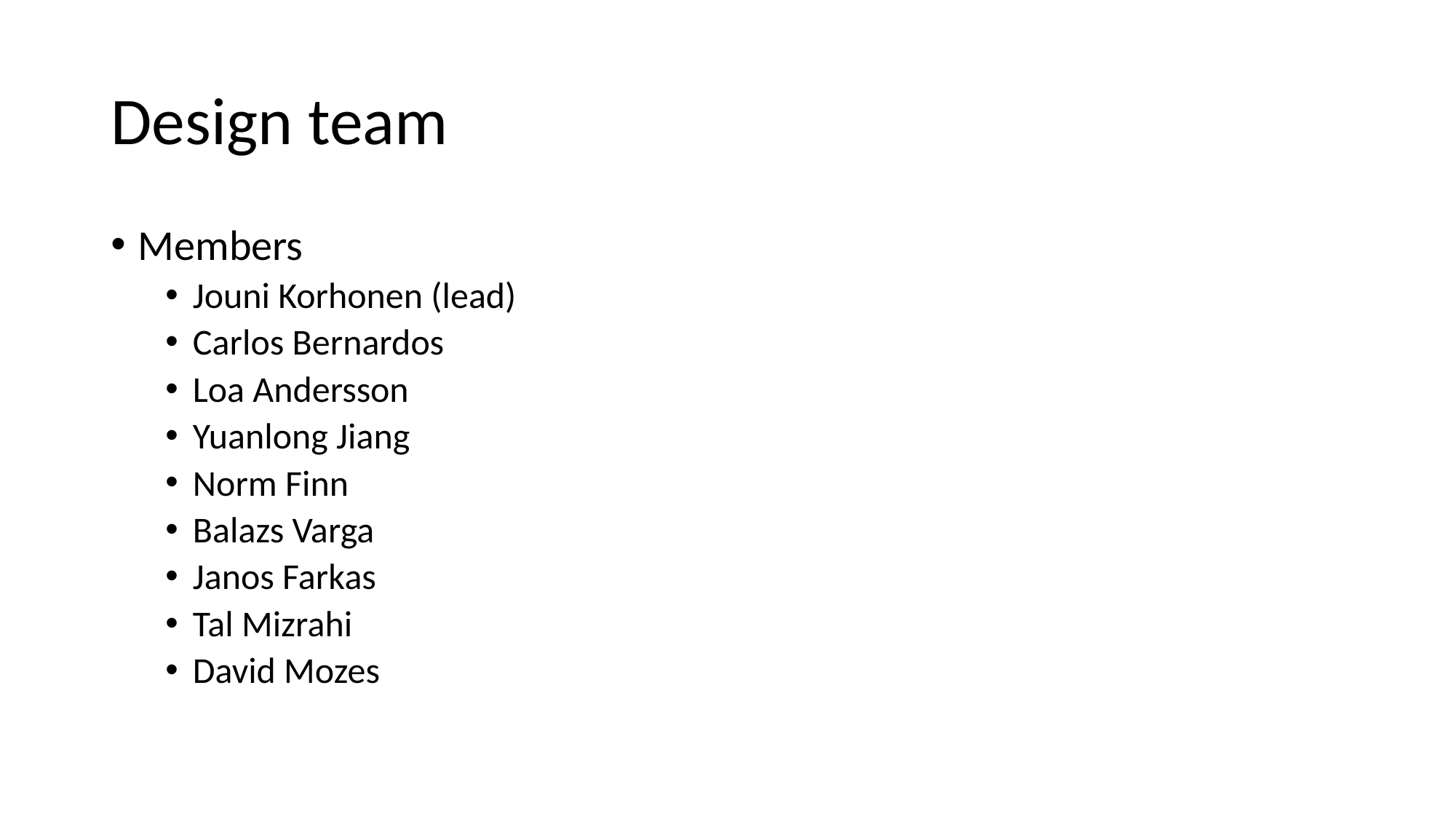

# Design team
Members
Jouni Korhonen (lead)
Carlos Bernardos
Loa Andersson
Yuanlong Jiang
Norm Finn
Balazs Varga
Janos Farkas
Tal Mizrahi
David Mozes